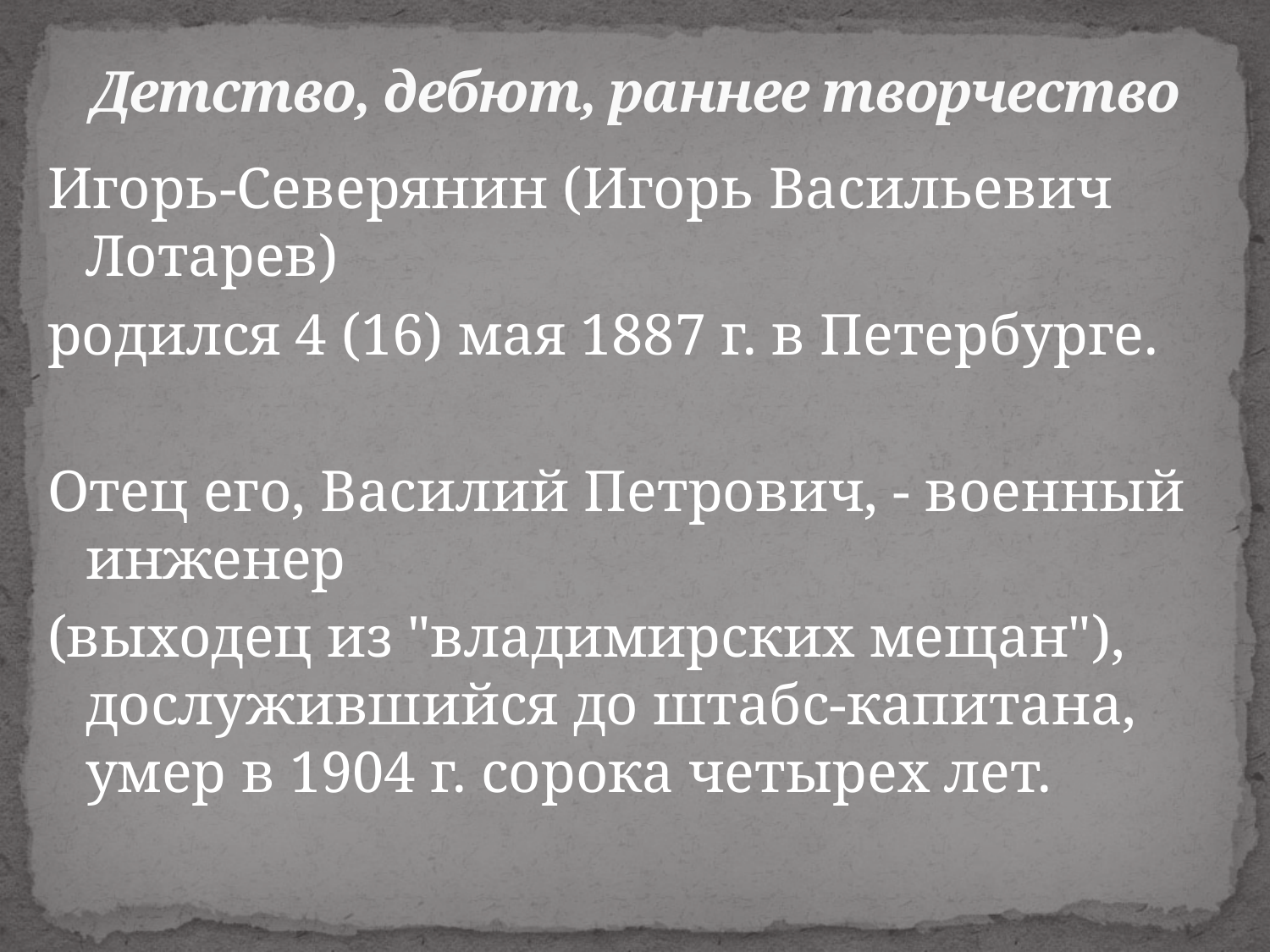

# Детство, дебют, раннее творчество
Игорь-Северянин (Игорь Васильевич Лотарев)
родился 4 (16) мая 1887 г. в Петербурге.

Отец его, Василий Петрович, - военный инженер
(выходец из "владимирских мещан"), дослужившийся до штабс-капитана, умер в 1904 г. сорока четырех лет.